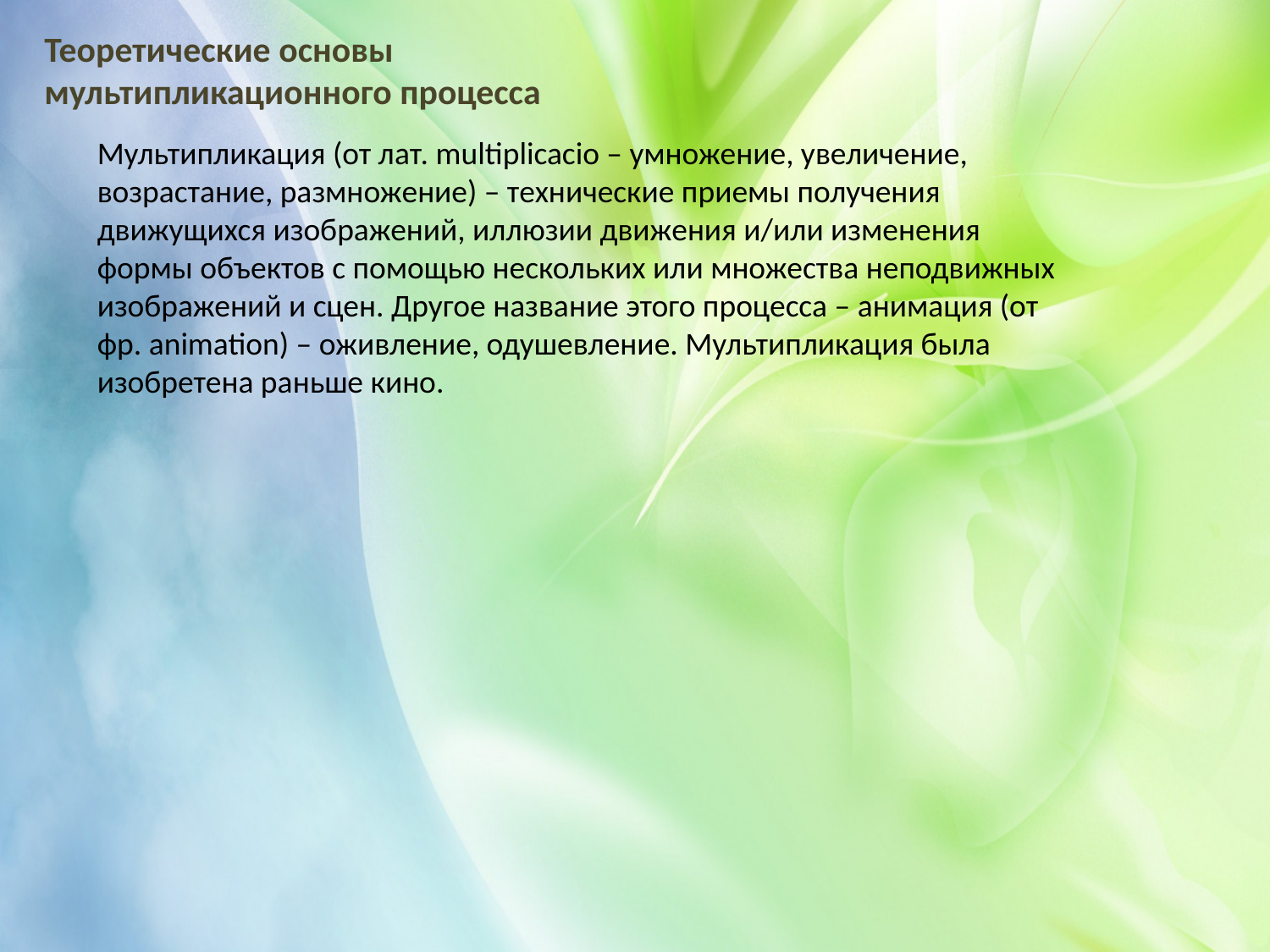

Теоретические основы мультипликационного процесса
Мультипликация (от лат. multiplicacio – умножение, увеличение, возрастание, размножение) – технические приемы получения движущихся изображений, иллюзии движения и/или изменения формы объектов с помощью нескольких или множества неподвижных изображений и сцен. Другое название этого процесса – анимация (от фр. animation) – оживление, одушевление. Мультипликация была изобретена раньше кино.